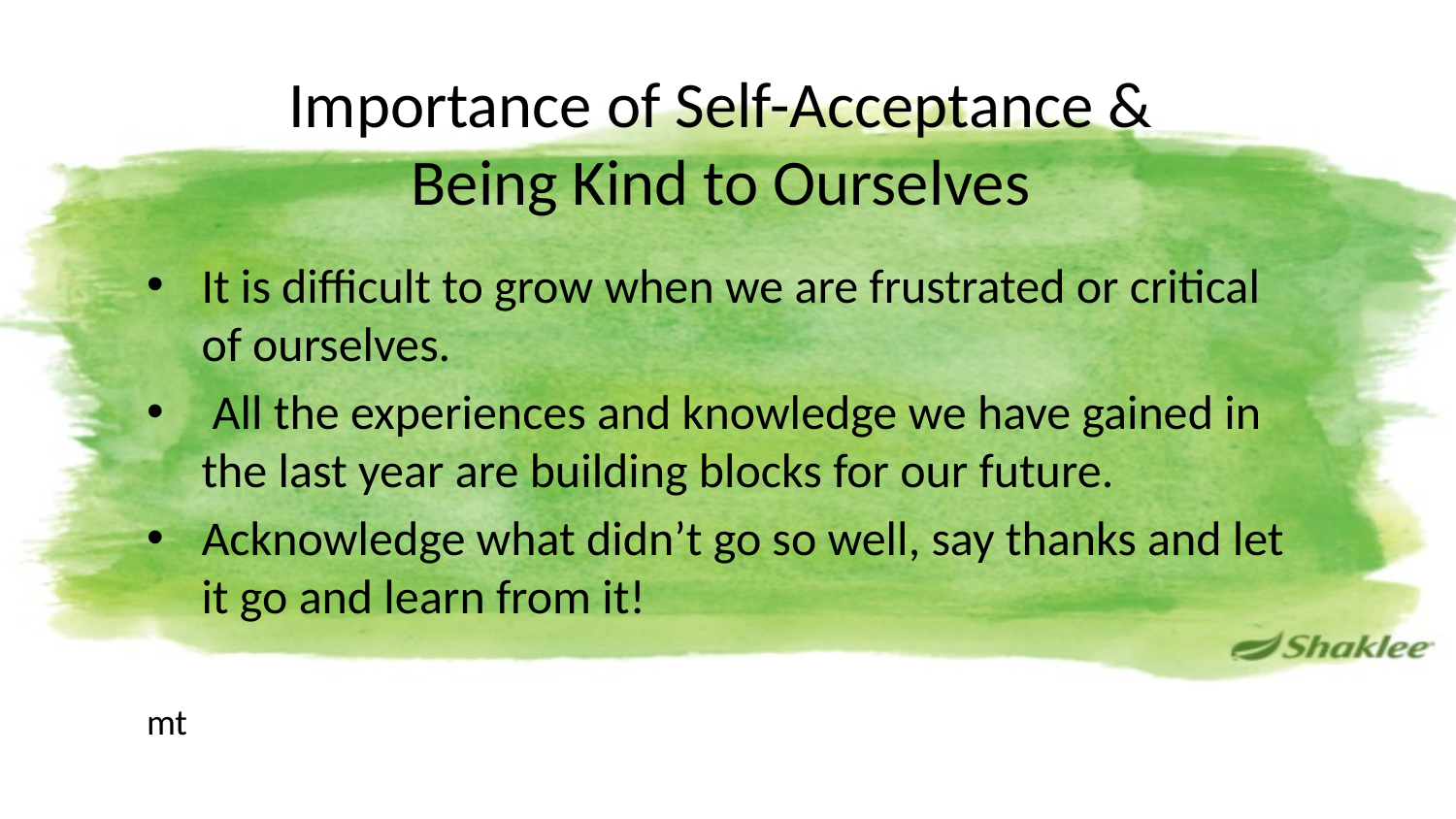

# Importance of Self-Acceptance & Being Kind to Ourselves
It is difficult to grow when we are frustrated or critical of ourselves.
 All the experiences and knowledge we have gained in the last year are building blocks for our future.
Acknowledge what didn’t go so well, say thanks and let it go and learn from it!

mt